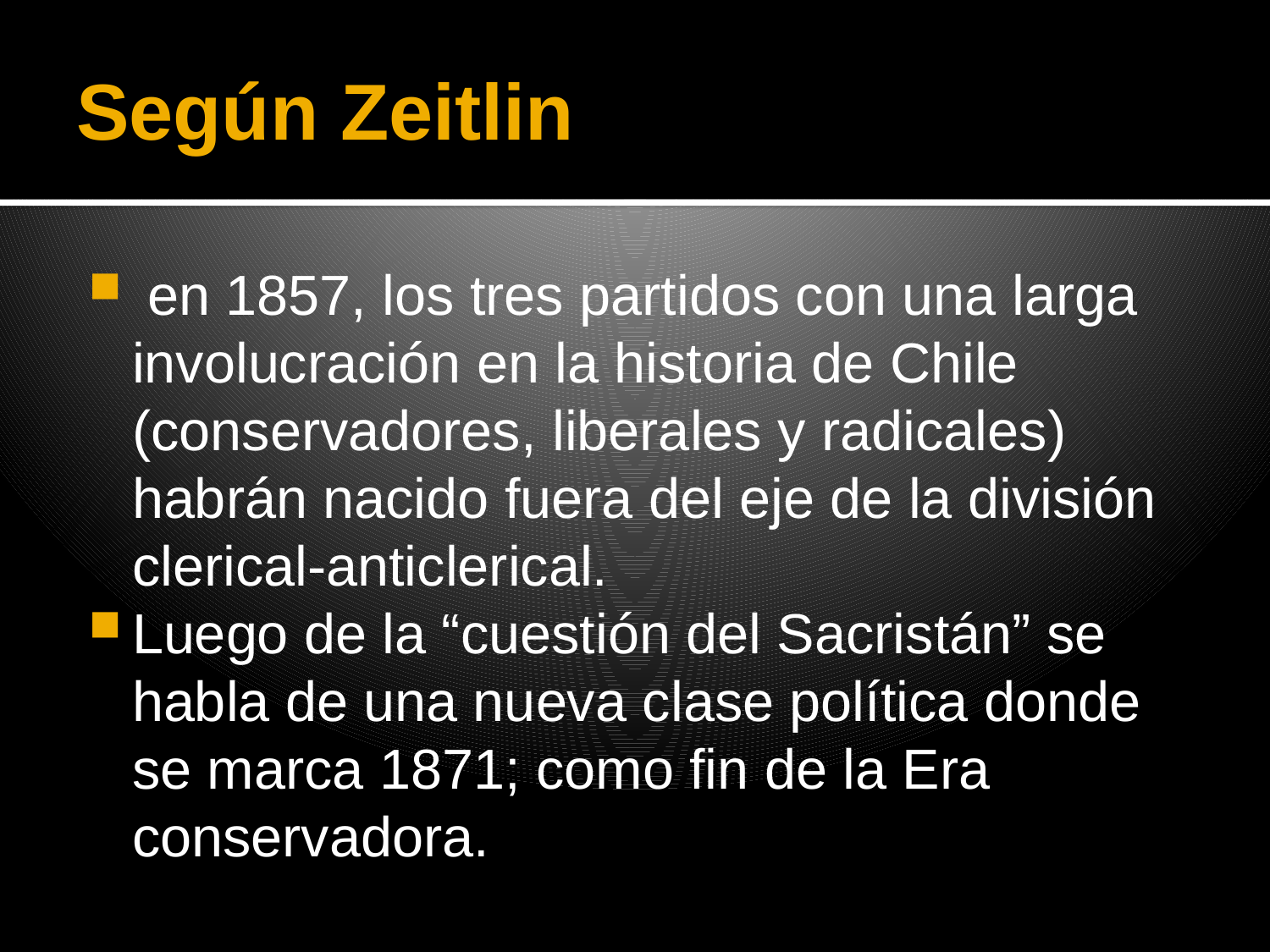

# Según Zeitlin
 en 1857, los tres partidos con una larga involucración en la historia de Chile (conservadores, liberales y radicales) habrán nacido fuera del eje de la división clerical-anticlerical.
Luego de la “cuestión del Sacristán” se habla de una nueva clase política donde se marca 1871; como fin de la Era conservadora.